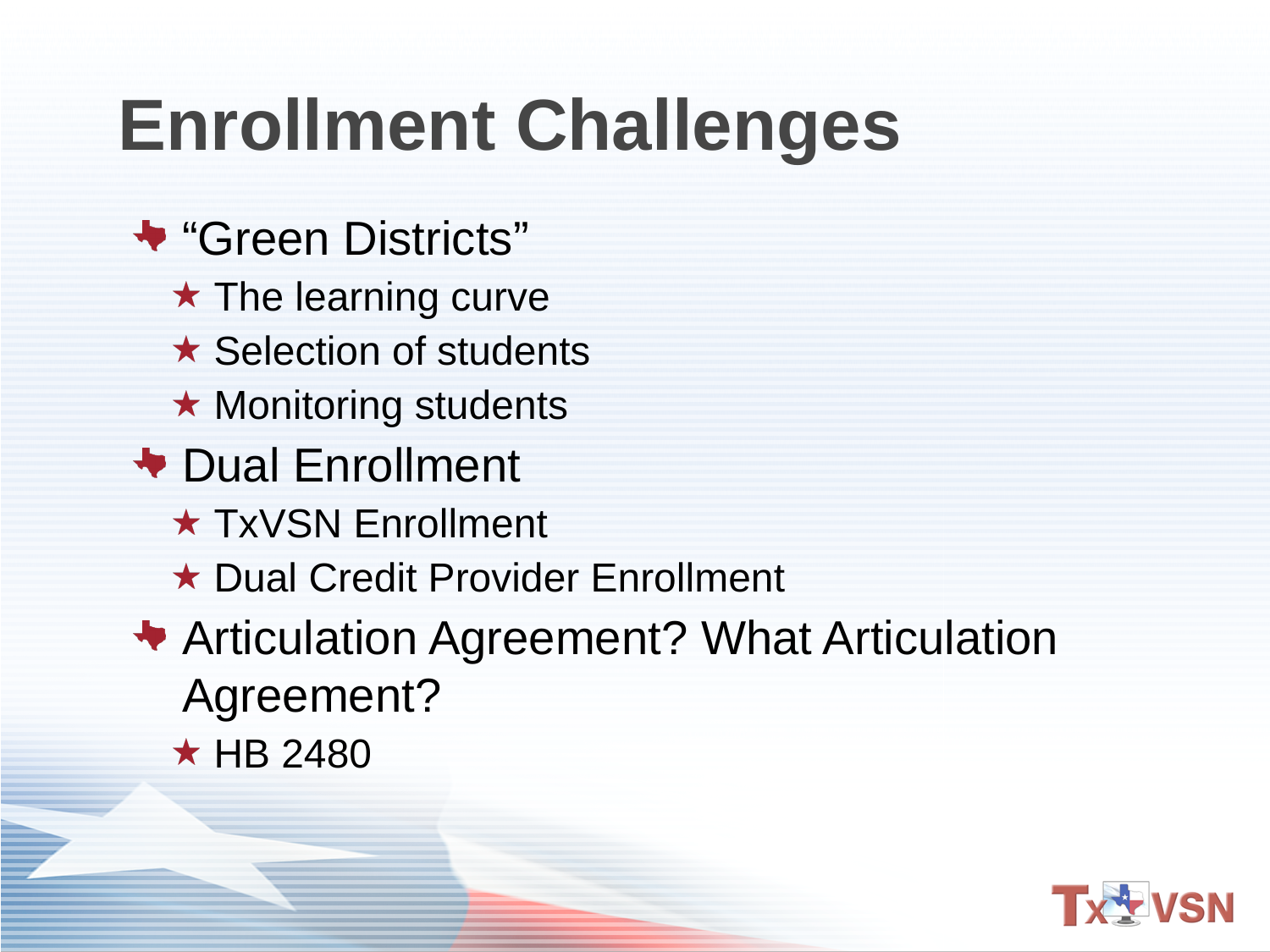

# Enrollment Challenges
“Green Districts”
The learning curve
Selection of students
Monitoring students
Dual Enrollment
TxVSN Enrollment
Dual Credit Provider Enrollment
Articulation Agreement? What Articulation Agreement?
HB 2480